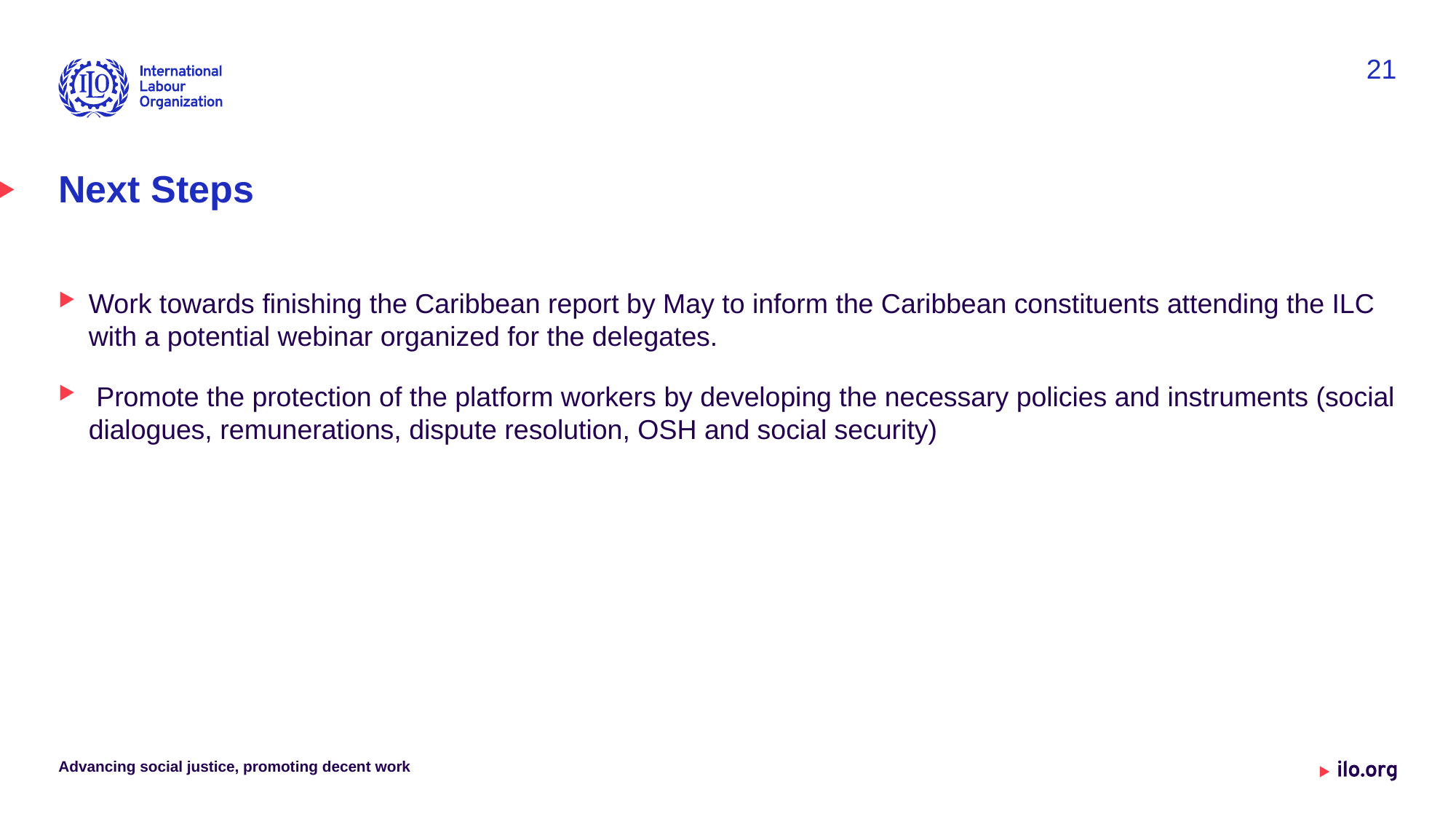

21
# Next Steps
Work towards finishing the Caribbean report by May to inform the Caribbean constituents attending the ILC with a potential webinar organized for the delegates.
 Promote the protection of the platform workers by developing the necessary policies and instruments (social dialogues, remunerations, dispute resolution, OSH and social security)

Advancing social justice, promoting decent work
Date: Monday / 01 / October / 2019